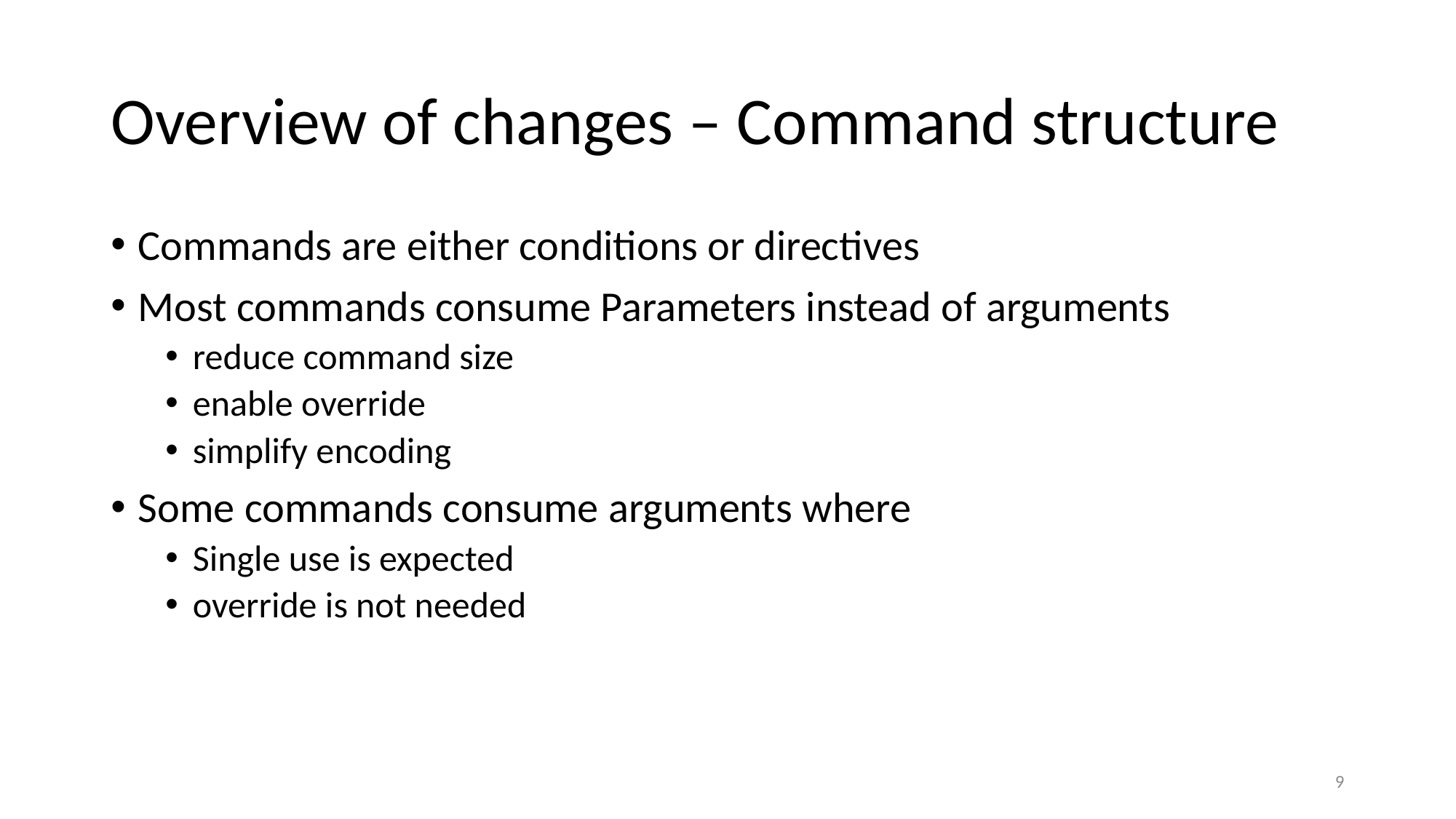

# Overview of changes – Command structure
Commands are either conditions or directives
Most commands consume Parameters instead of arguments
reduce command size
enable override
simplify encoding
Some commands consume arguments where
Single use is expected
override is not needed
9